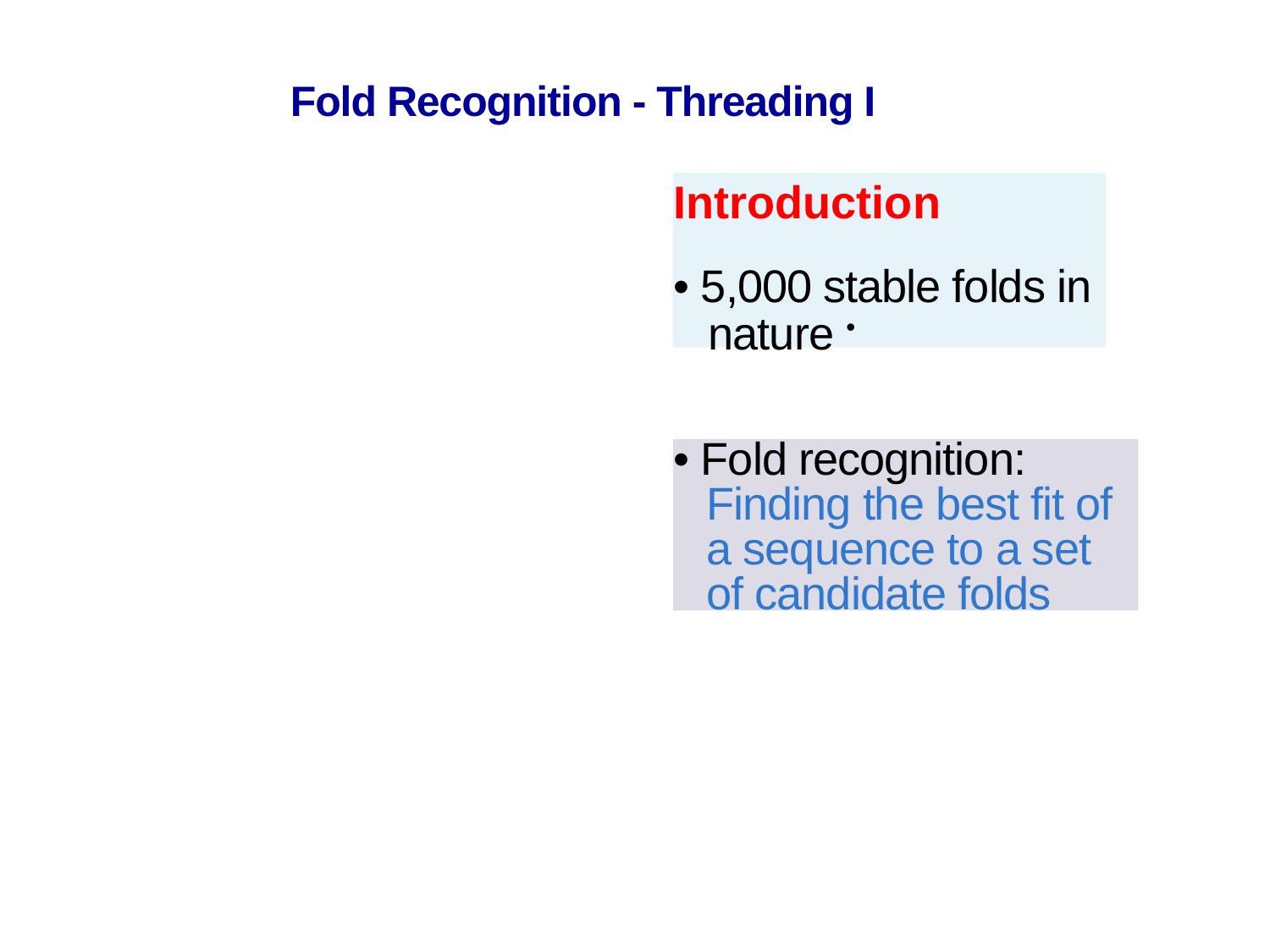

Fold Recognition - Threading I
Introduction
• 5,000 stable folds in nature •
• Fold recognition: Finding the best fit of a sequence to a set of candidate folds